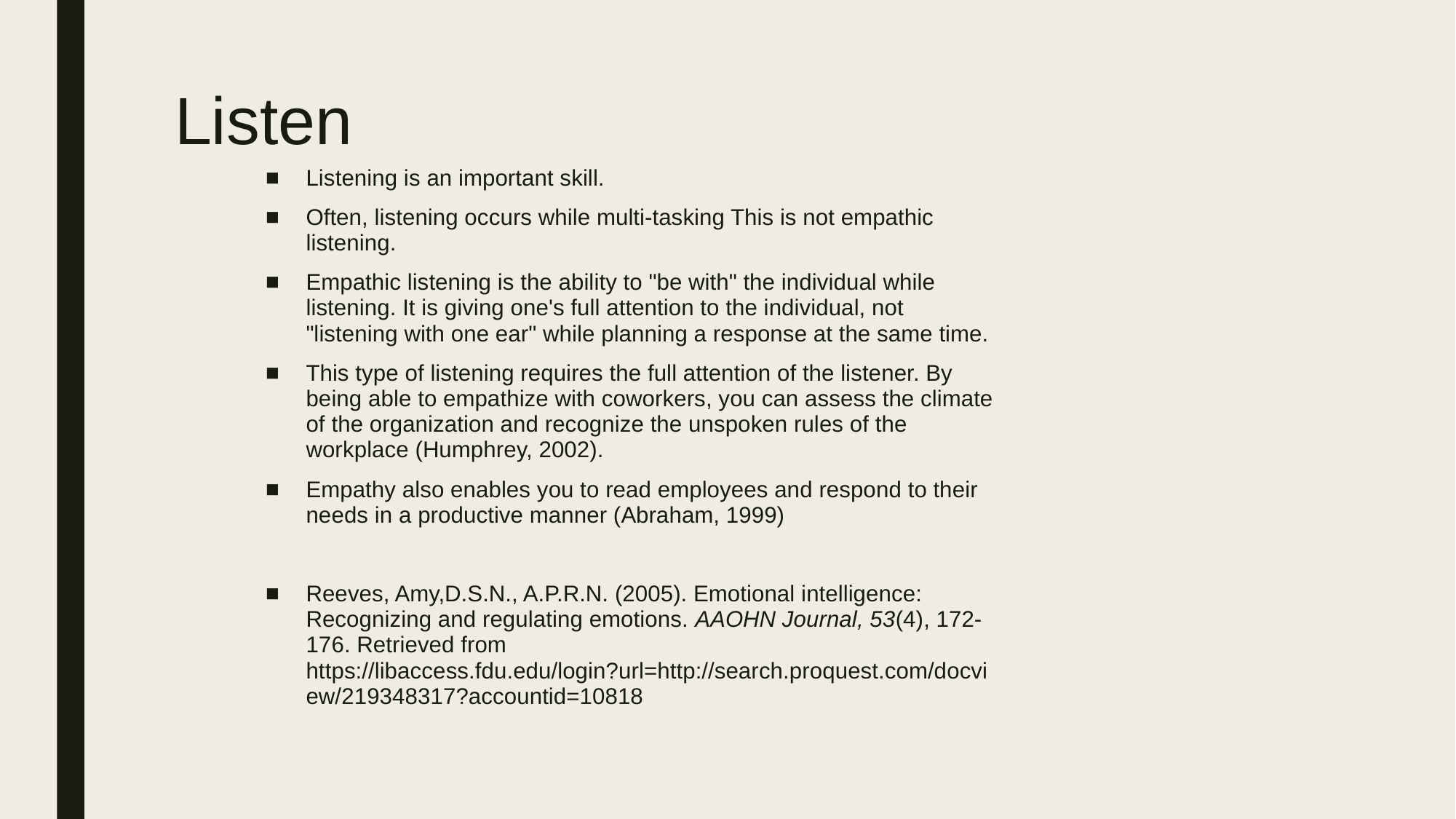

# Listen
Listening is an important skill.
Often, listening occurs while multi-tasking This is not empathic listening.
Empathic listening is the ability to "be with" the individual while listening. It is giving one's full attention to the individual, not "listening with one ear" while planning a response at the same time.
This type of listening requires the full attention of the listener. By being able to empathize with coworkers, you can assess the climate of the organization and recognize the unspoken rules of the workplace (Humphrey, 2002).
Empathy also enables you to read employees and respond to their needs in a productive manner (Abraham, 1999)

Reeves, Amy,D.S.N., A.P.R.N. (2005). Emotional intelligence: Recognizing and regulating emotions. AAOHN Journal, 53(4), 172-176. Retrieved from https://libaccess.fdu.edu/login?url=http://search.proquest.com/docview/219348317?accountid=10818